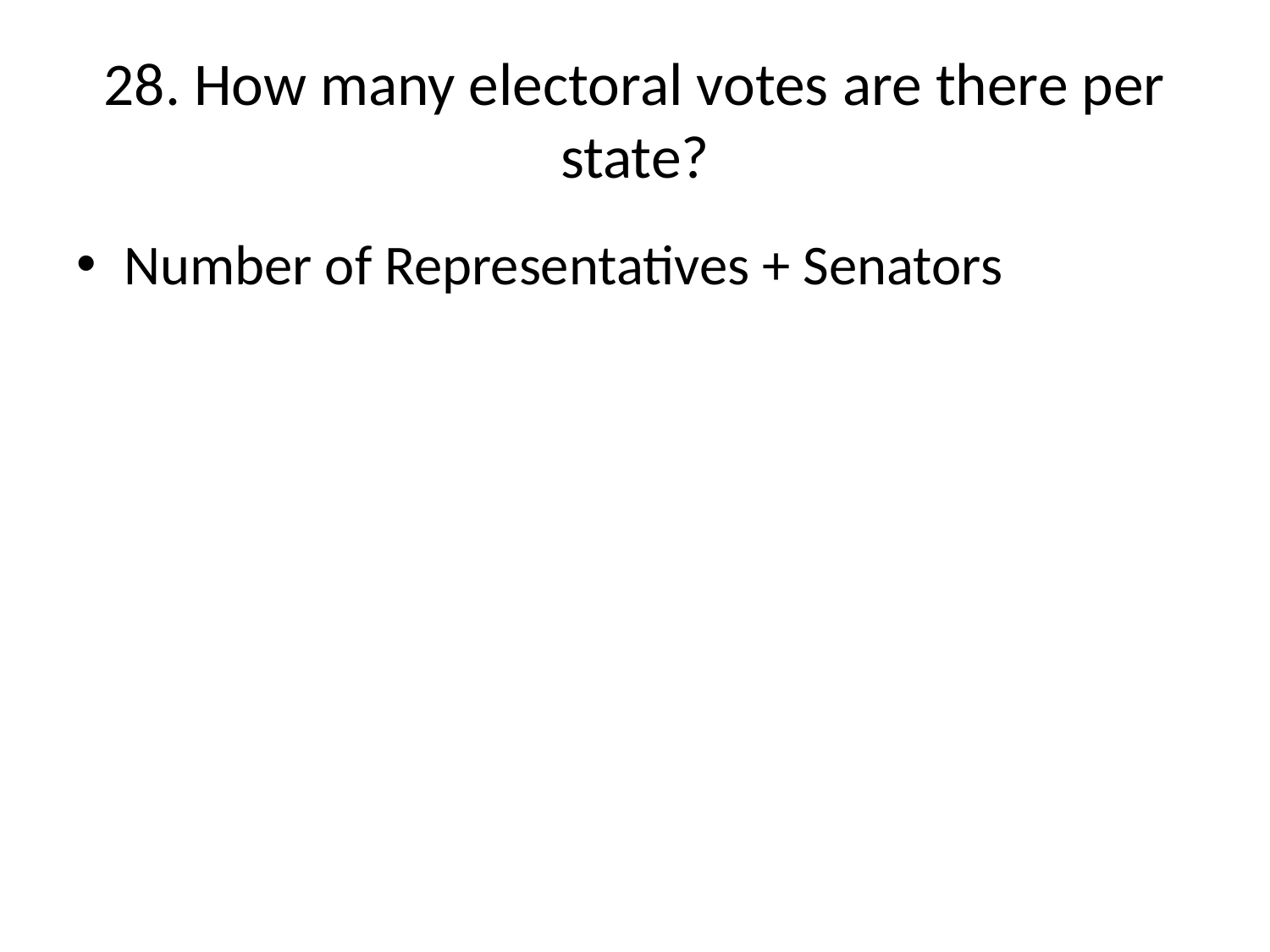

# 28. How many electoral votes are there per state?
Number of Representatives + Senators